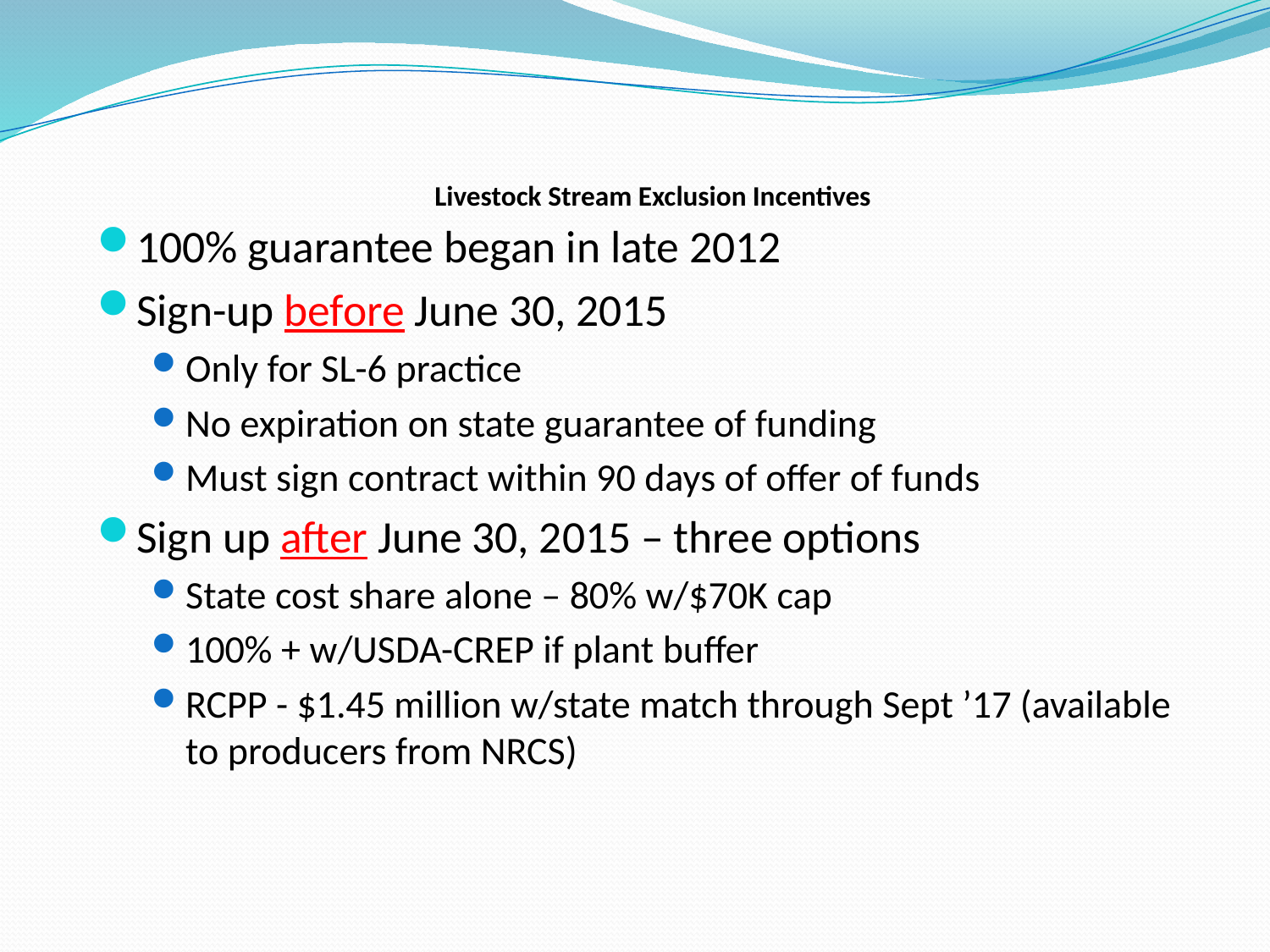

# Livestock Stream Exclusion Incentives
100% guarantee began in late 2012
Sign-up before June 30, 2015
Only for SL-6 practice
No expiration on state guarantee of funding
Must sign contract within 90 days of offer of funds
Sign up after June 30, 2015 – three options
State cost share alone – 80% w/$70K cap
100% + w/USDA-CREP if plant buffer
RCPP - $1.45 million w/state match through Sept ’17 (available to producers from NRCS)